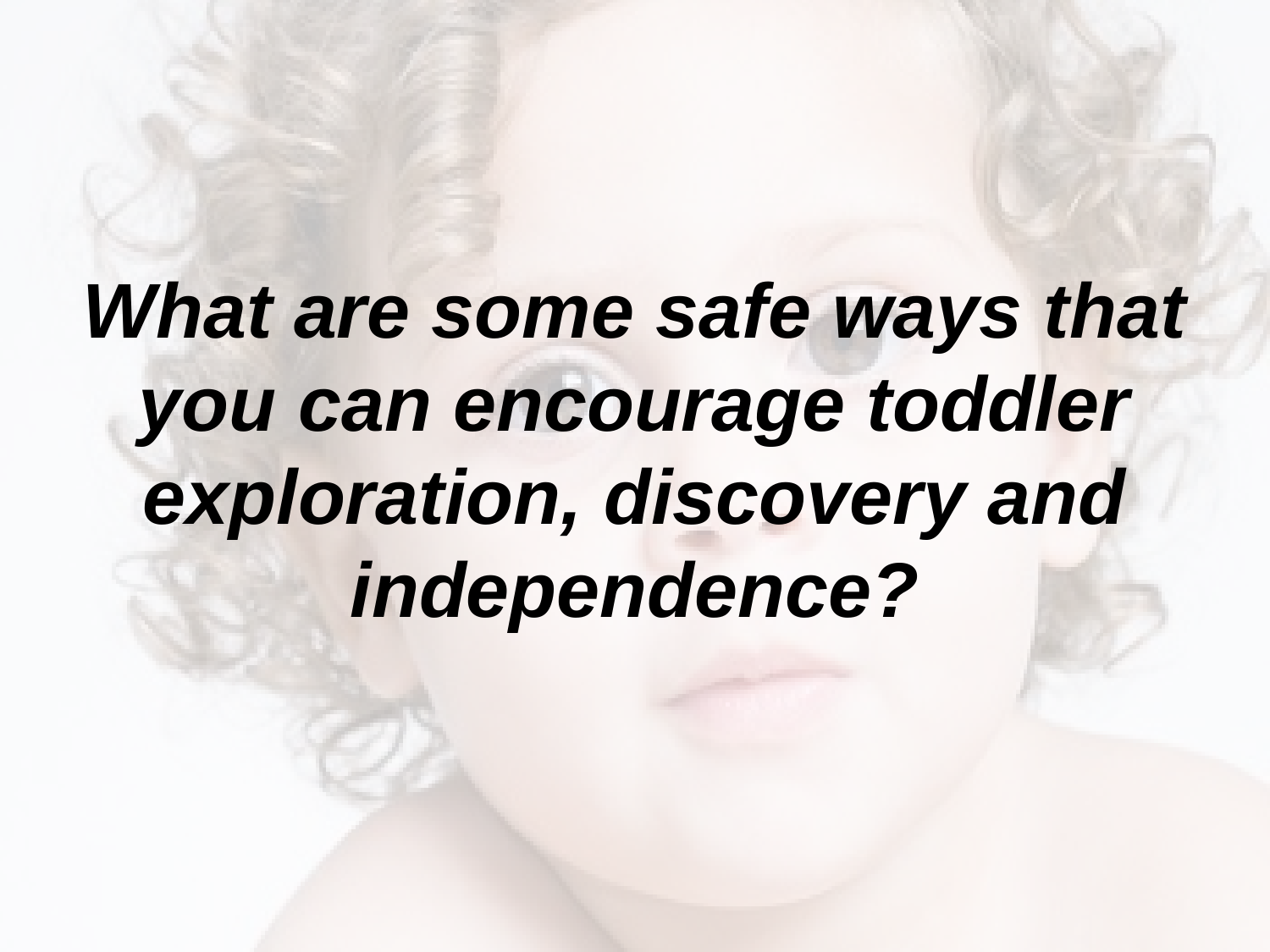

# What are some safe ways that you can encourage toddler exploration, discovery and independence?